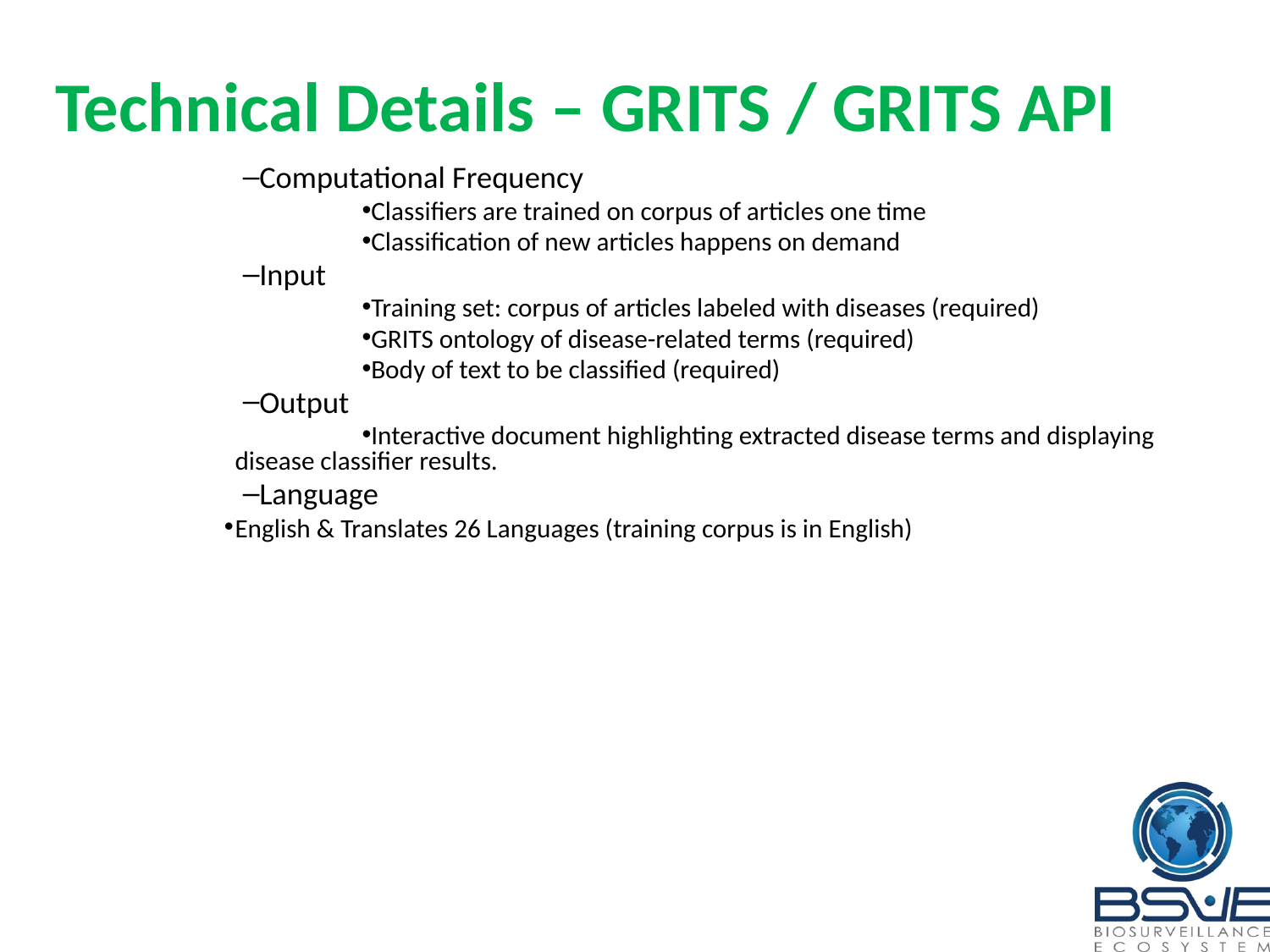

# Technical Details – GRITS / GRITS API
Computational Frequency
Classifiers are trained on corpus of articles one time
Classification of new articles happens on demand
Input
Training set: corpus of articles labeled with diseases (required)
GRITS ontology of disease-related terms (required)
Body of text to be classified (required)
Output
Interactive document highlighting extracted disease terms and displaying disease classifier results.
Language
English & Translates 26 Languages (training corpus is in English)